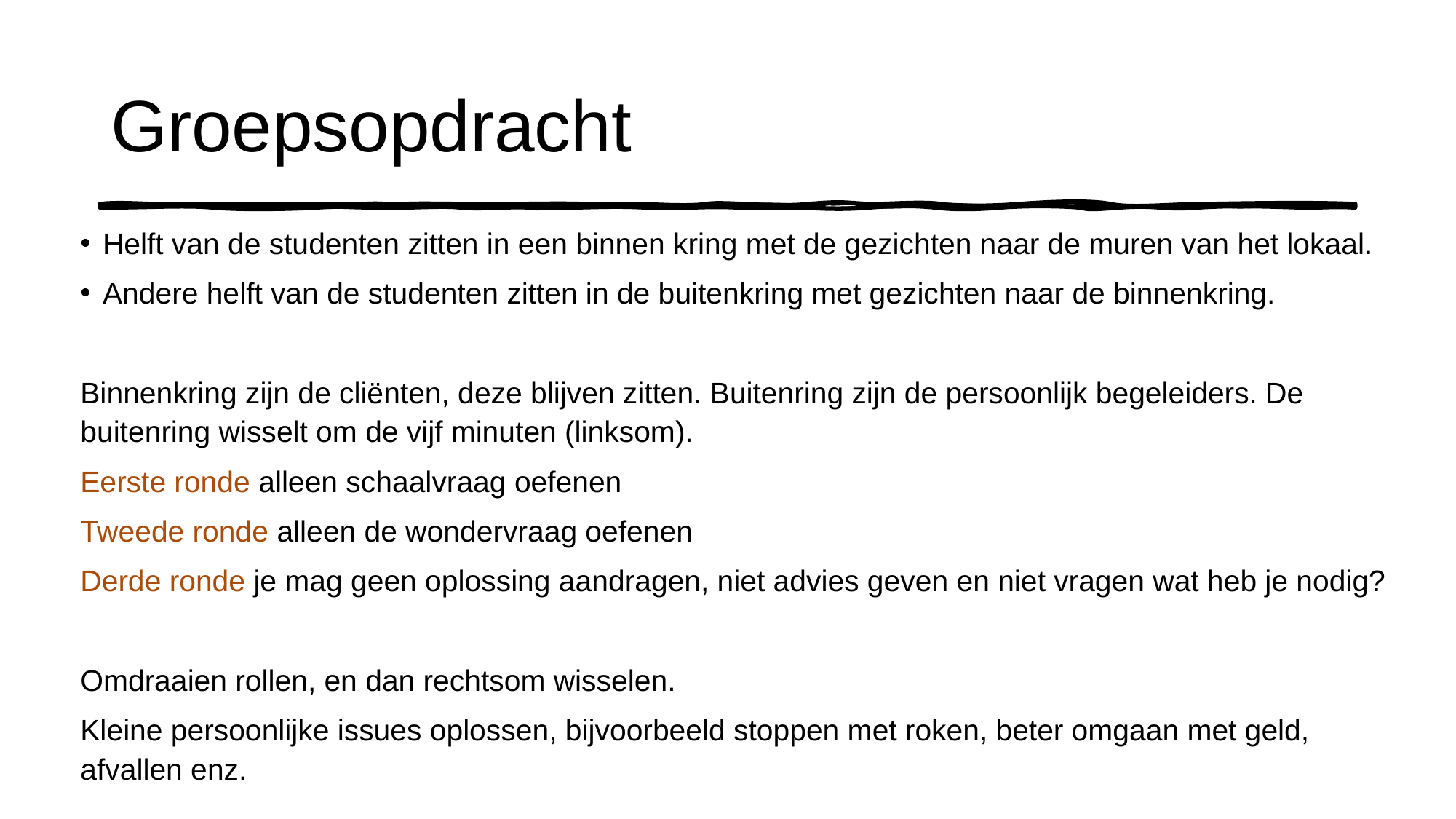

# Groepsopdracht
Helft van de studenten zitten in een binnen kring met de gezichten naar de muren van het lokaal.
Andere helft van de studenten zitten in de buitenkring met gezichten naar de binnenkring.

Binnenkring zijn de cliënten, deze blijven zitten. Buitenring zijn de persoonlijk begeleiders. De buitenring wisselt om de vijf minuten (linksom).
Eerste ronde alleen schaalvraag oefenen
Tweede ronde alleen de wondervraag oefenen
Derde ronde je mag geen oplossing aandragen, niet advies geven en niet vragen wat heb je nodig?

Omdraaien rollen, en dan rechtsom wisselen.
Kleine persoonlijke issues oplossen, bijvoorbeeld stoppen met roken, beter omgaan met geld, afvallen enz.